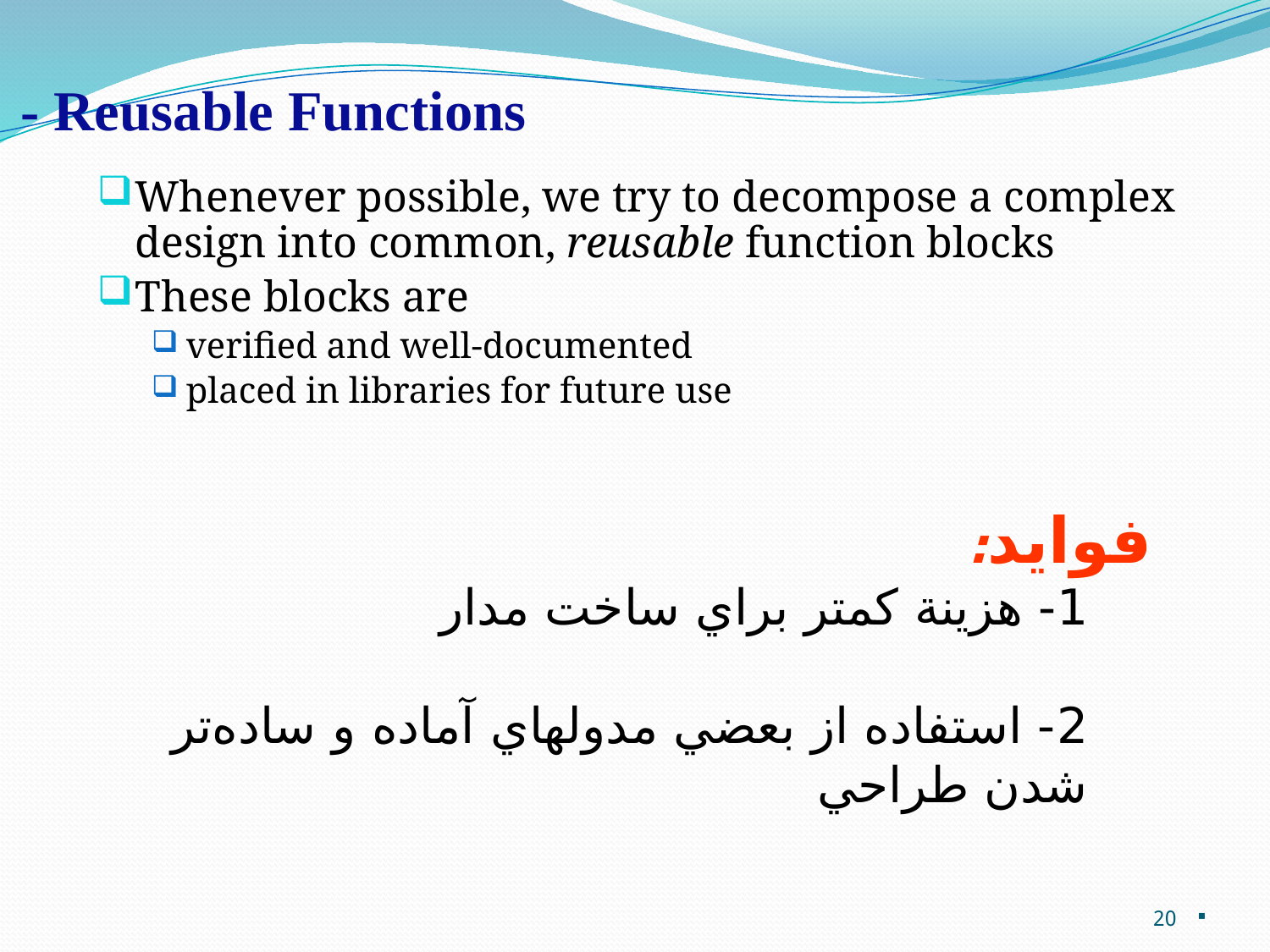

# - Reusable Functions
Whenever possible, we try to decompose a complex design into common, reusable function blocks
These blocks are
verified and well-documented
placed in libraries for future use
فوايد:
1- هزينة كمتر براي ساخت مدار

2- استفاده از بعضي مدولهاي آماده و ساده‌تر شدن طراحي

20